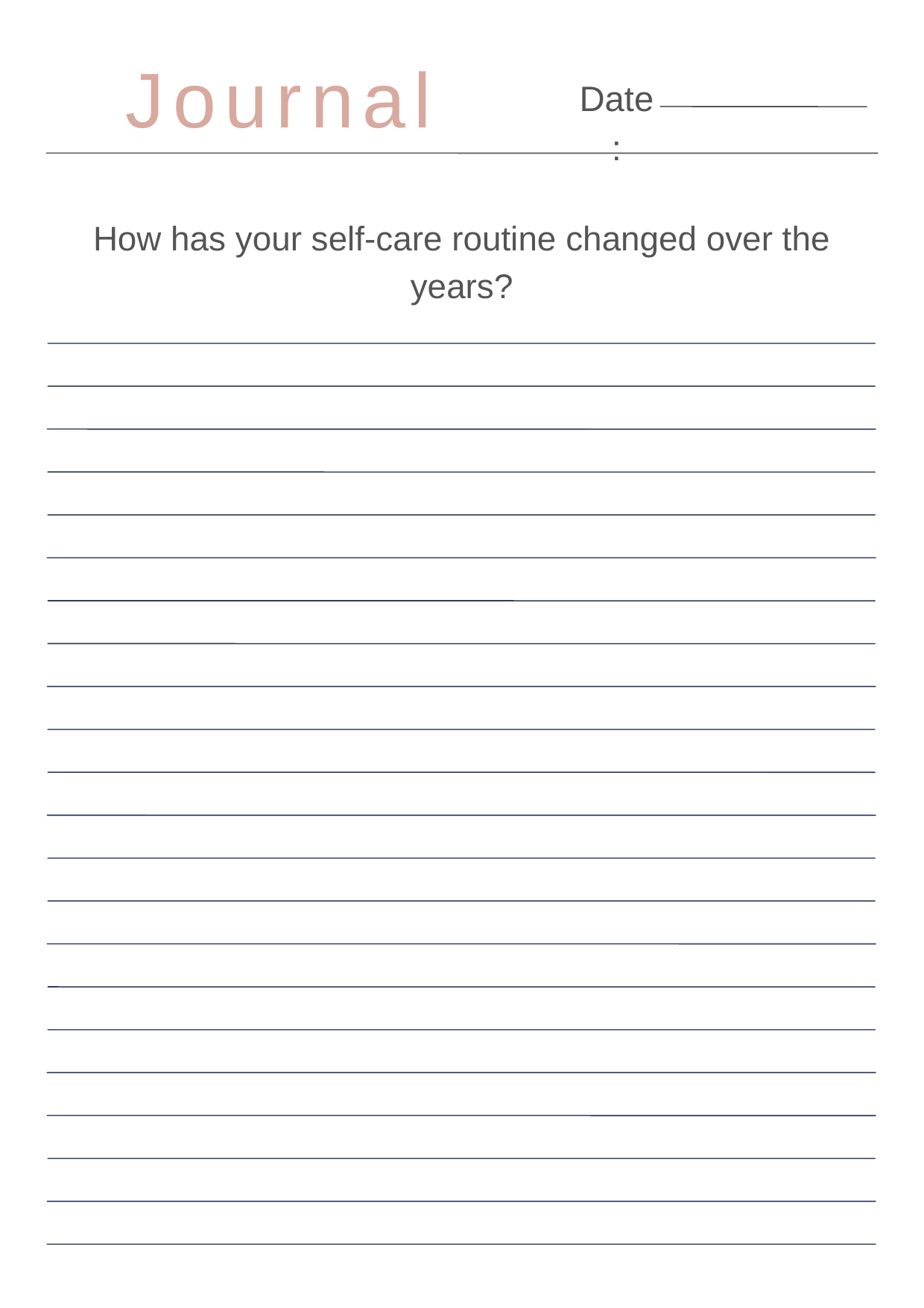

Journal
Date:

How has your self-care routine changed over the years?